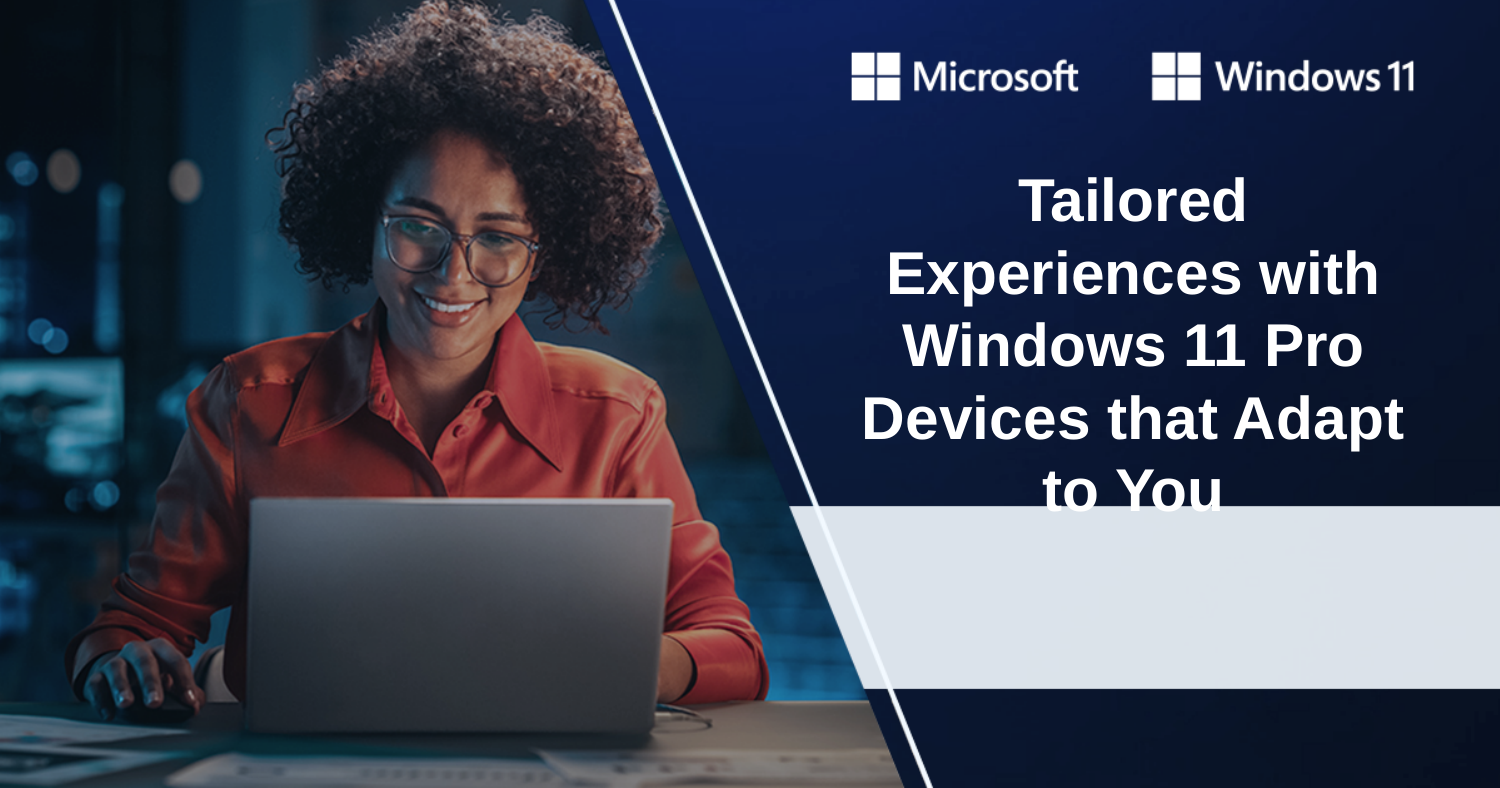

Tailored Experiences with Windows 11 Pro Devices that Adapt to You